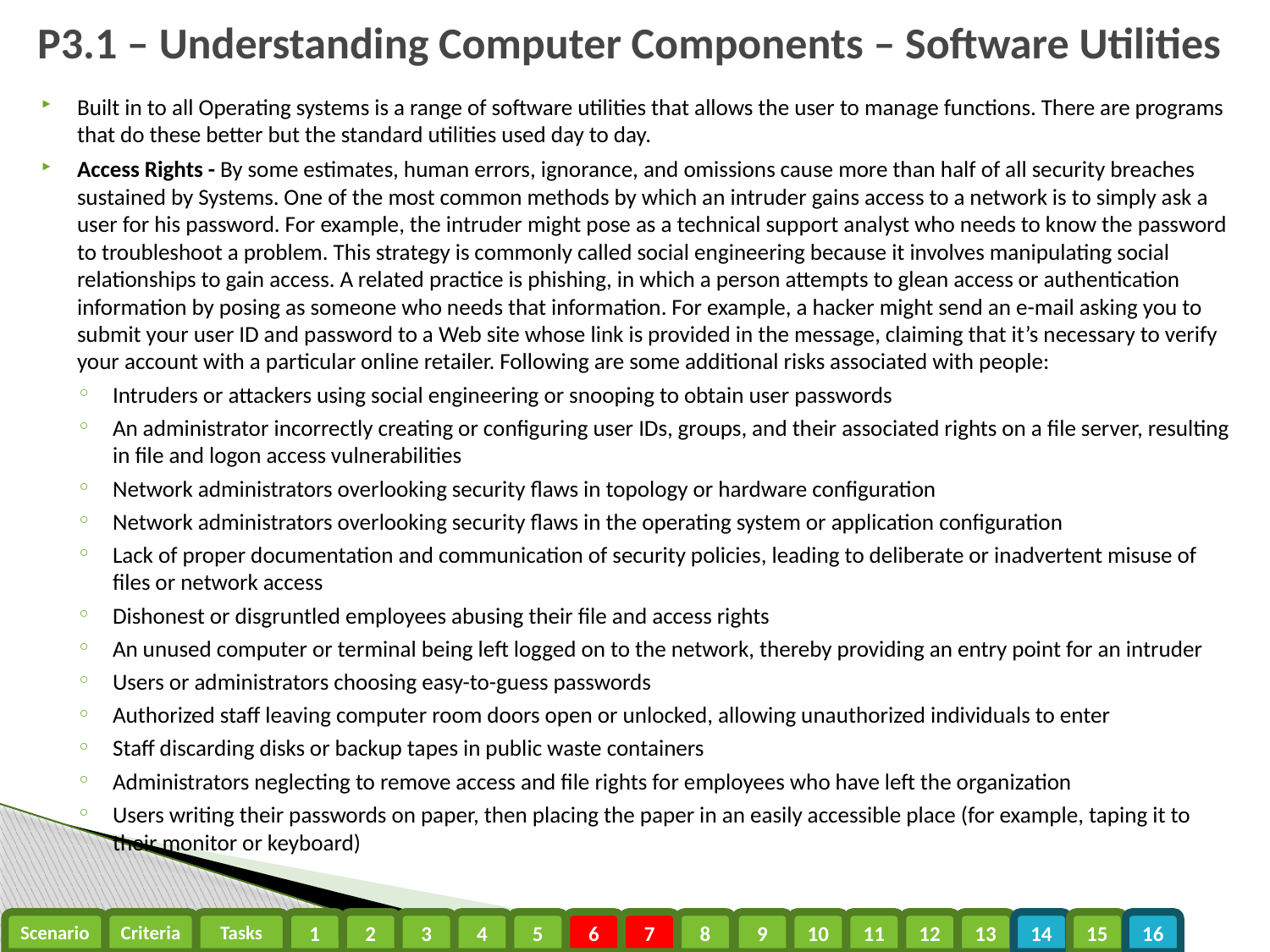

# P3.1 – Understanding Computer Components – Software Utilities
Built in to all Operating systems is a range of software utilities that allows the user to manage functions. There are programs that do these better but the standard utilities used day to day.
Access Rights - By some estimates, human errors, ignorance, and omissions cause more than half of all security breaches sustained by Systems. One of the most common methods by which an intruder gains access to a network is to simply ask a user for his password. For example, the intruder might pose as a technical support analyst who needs to know the password to troubleshoot a problem. This strategy is commonly called social engineering because it involves manipulating social relationships to gain access. A related practice is phishing, in which a person attempts to glean access or authentication information by posing as someone who needs that information. For example, a hacker might send an e-mail asking you to submit your user ID and password to a Web site whose link is provided in the message, claiming that it’s necessary to verify your account with a particular online retailer. Following are some additional risks associated with people:
Intruders or attackers using social engineering or snooping to obtain user passwords
An administrator incorrectly creating or configuring user IDs, groups, and their associated rights on a file server, resulting in file and logon access vulnerabilities
Network administrators overlooking security flaws in topology or hardware configuration
Network administrators overlooking security flaws in the operating system or application configuration
Lack of proper documentation and communication of security policies, leading to deliberate or inadvertent misuse of files or network access
Dishonest or disgruntled employees abusing their file and access rights
An unused computer or terminal being left logged on to the network, thereby providing an entry point for an intruder
Users or administrators choosing easy-to-guess passwords
Authorized staff leaving computer room doors open or unlocked, allowing unauthorized individuals to enter
Staff discarding disks or backup tapes in public waste containers
Administrators neglecting to remove access and file rights for employees who have left the organization
Users writing their passwords on paper, then placing the paper in an easily accessible place (for example, taping it to their monitor or keyboard)